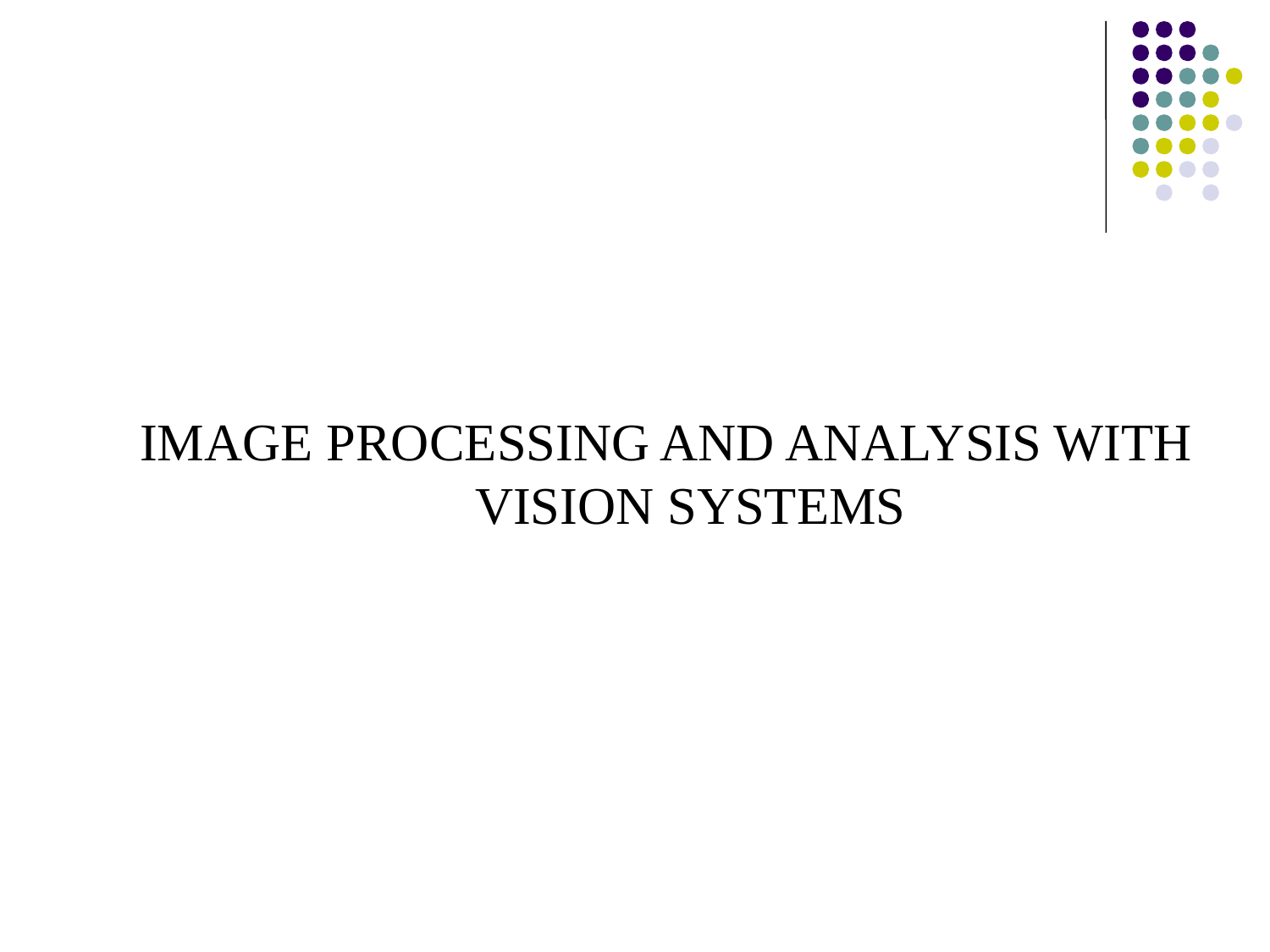

IMAGE PROCESSING AND ANALYSIS WITH VISION SYSTEMS